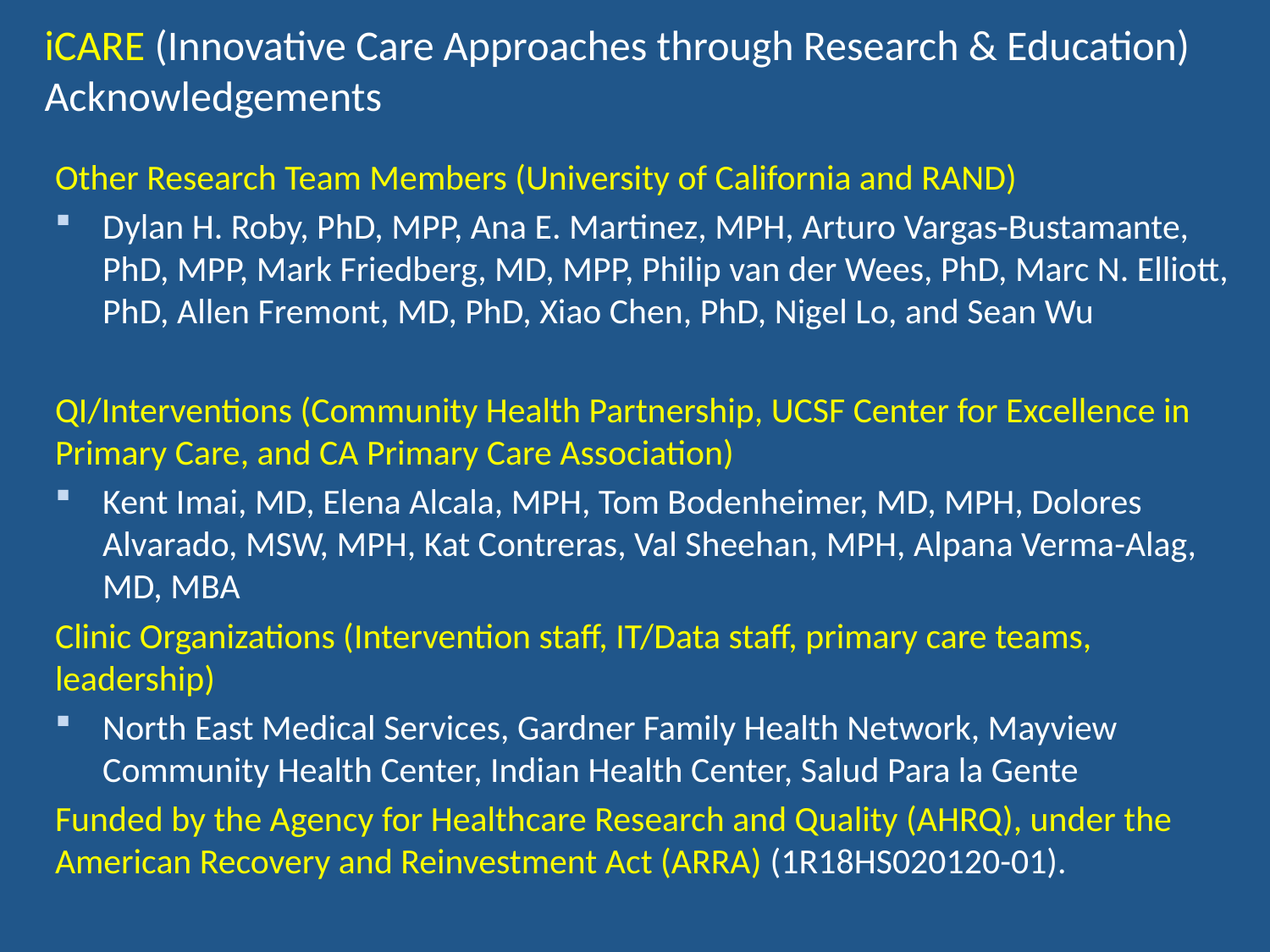

# iCARE (Innovative Care Approaches through Research & Education) Acknowledgements
Other Research Team Members (University of California and RAND)
Dylan H. Roby, PhD, MPP, Ana E. Martinez, MPH, Arturo Vargas-Bustamante, PhD, MPP, Mark Friedberg, MD, MPP, Philip van der Wees, PhD, Marc N. Elliott, PhD, Allen Fremont, MD, PhD, Xiao Chen, PhD, Nigel Lo, and Sean Wu

QI/Interventions (Community Health Partnership, UCSF Center for Excellence in Primary Care, and CA Primary Care Association)
Kent Imai, MD, Elena Alcala, MPH, Tom Bodenheimer, MD, MPH, Dolores Alvarado, MSW, MPH, Kat Contreras, Val Sheehan, MPH, Alpana Verma-Alag, MD, MBA
Clinic Organizations (Intervention staff, IT/Data staff, primary care teams, leadership)
North East Medical Services, Gardner Family Health Network, Mayview Community Health Center, Indian Health Center, Salud Para la Gente
Funded by the Agency for Healthcare Research and Quality (AHRQ), under the American Recovery and Reinvestment Act (ARRA) (1R18HS020120-01).